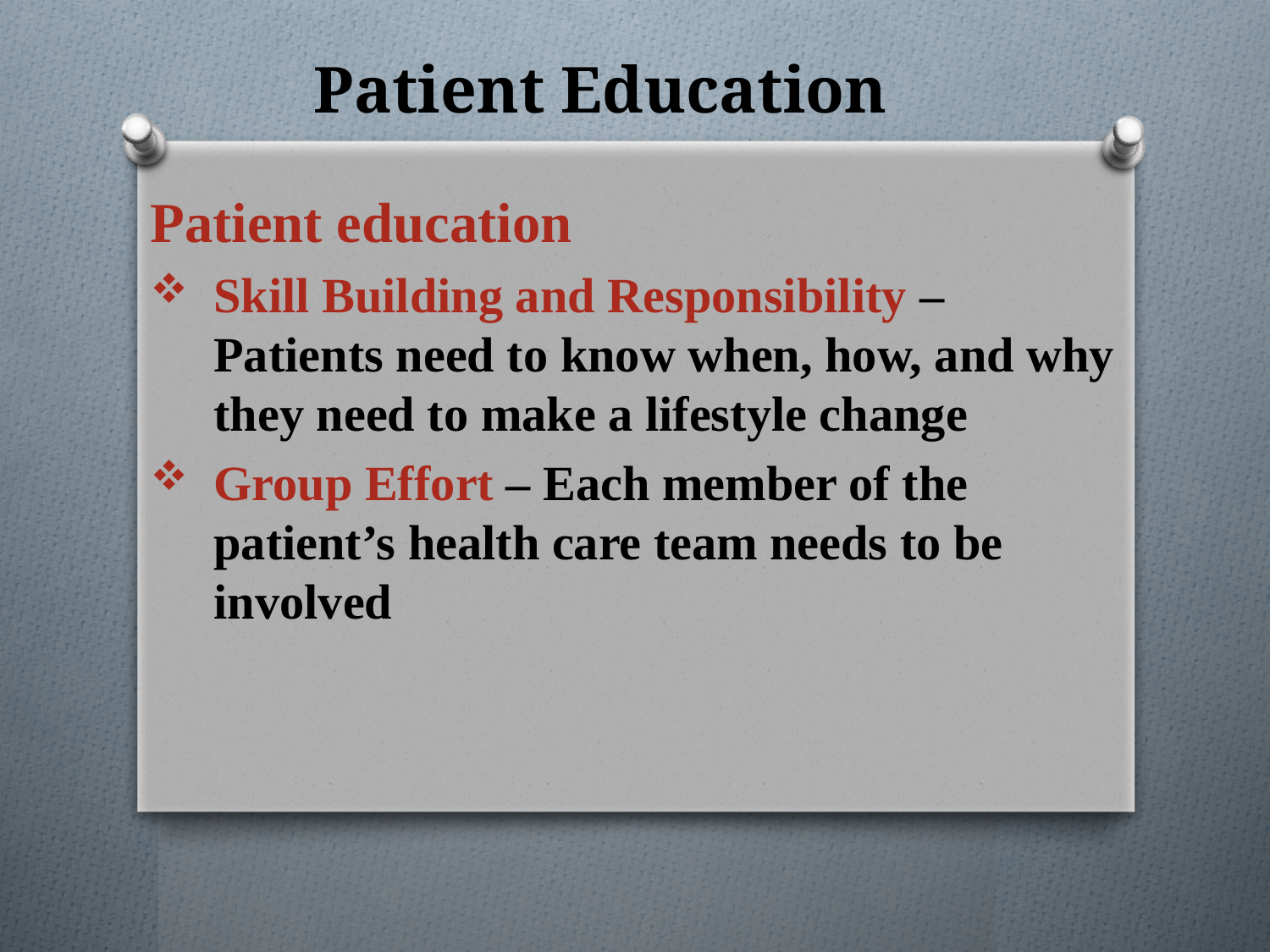

# Patient Education
Patient education
Skill Building and Responsibility – Patients need to know when, how, and why they need to make a lifestyle change
Group Effort – Each member of the patient’s health care team needs to be involved